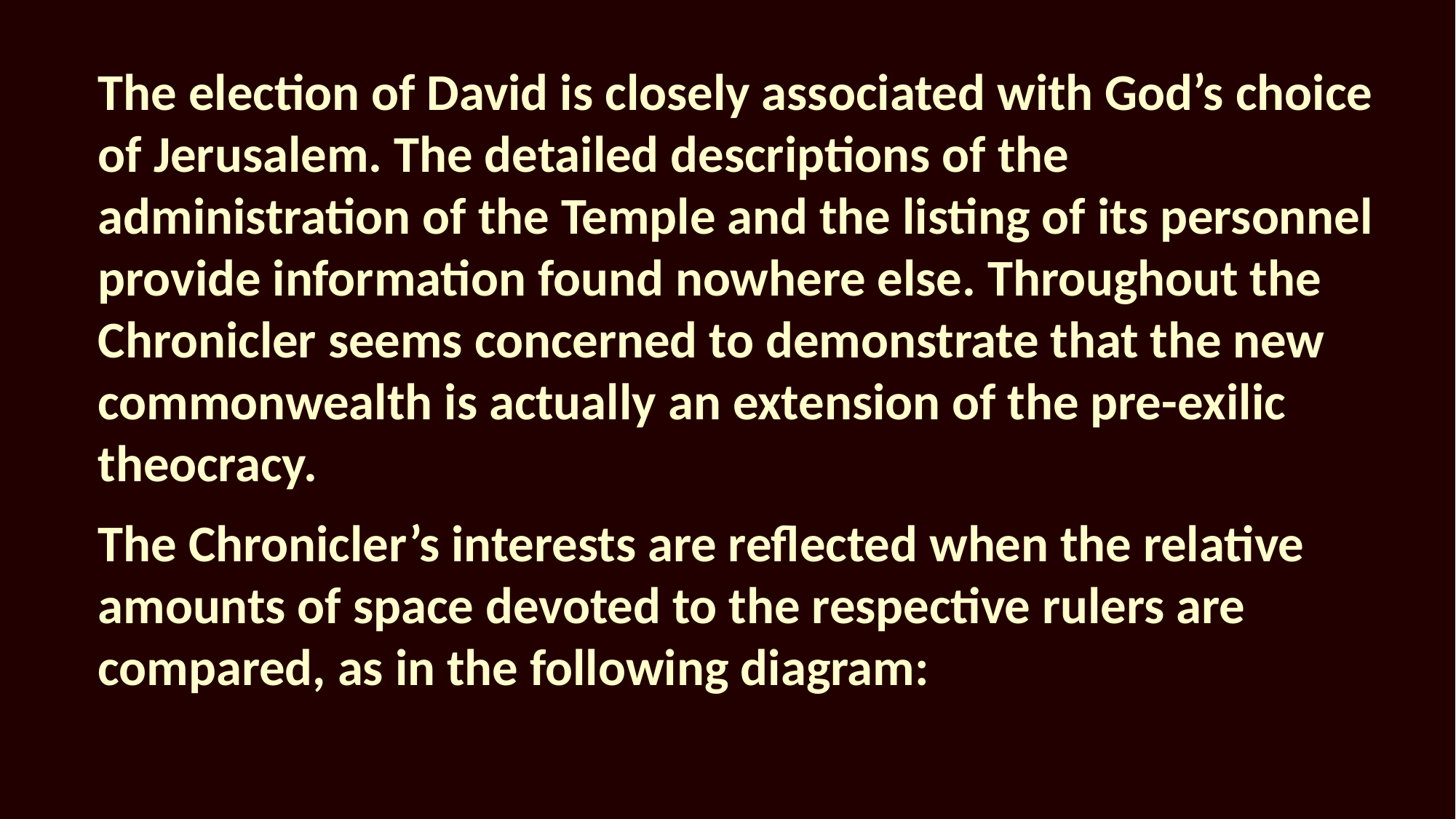

The election of David is closely associated with God’s choice of Jerusalem. The detailed descriptions of the administration of the Temple and the listing of its personnel provide information found nowhere else. Throughout the Chronicler seems concerned to demonstrate that the new commonwealth is actually an extension of the pre-exilic theocracy.
The Chronicler’s interests are reflected when the relative amounts of space devoted to the respective rulers are compared, as in the following diagram: